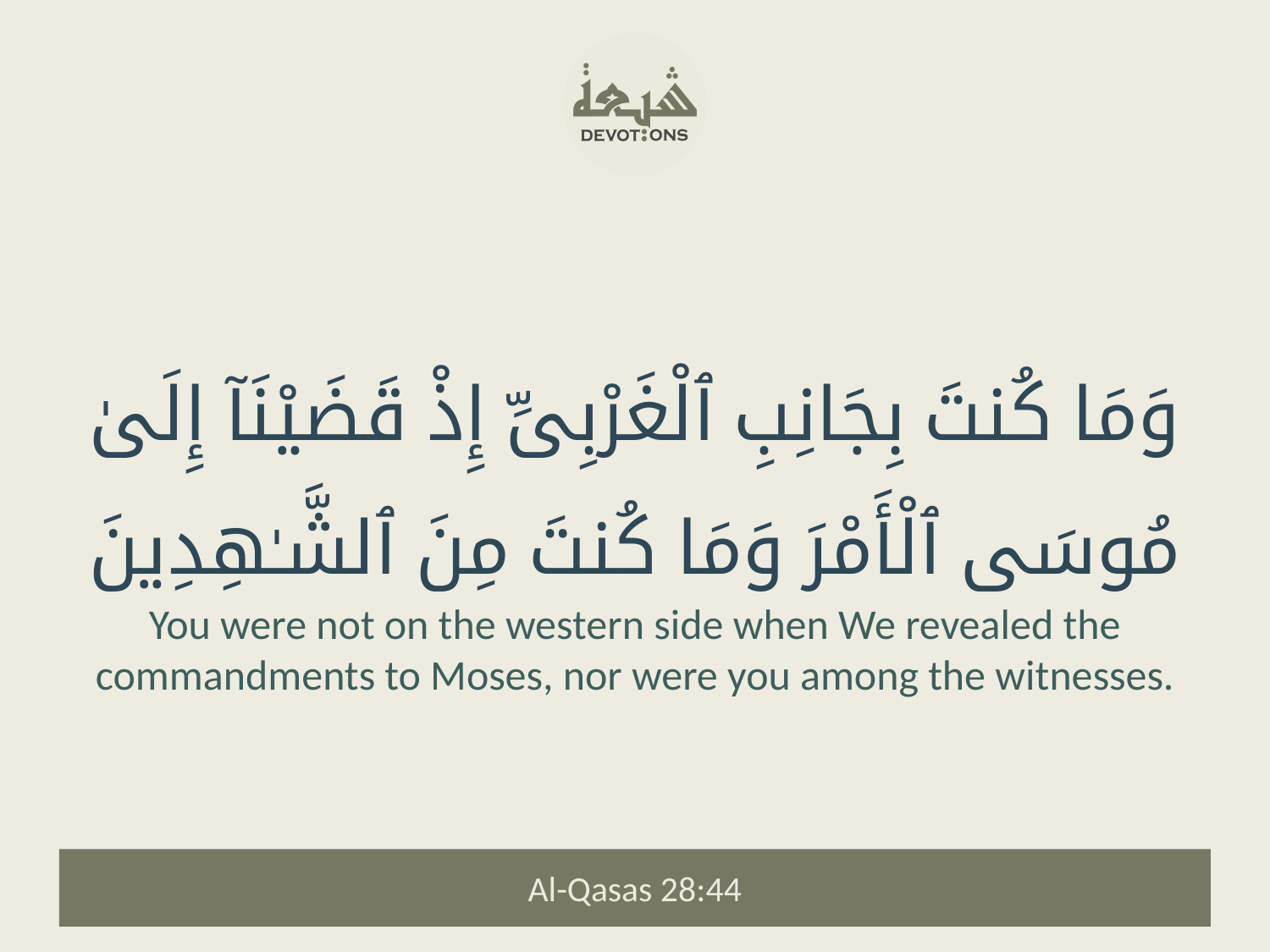

وَمَا كُنتَ بِجَانِبِ ٱلْغَرْبِىِّ إِذْ قَضَيْنَآ إِلَىٰ مُوسَى ٱلْأَمْرَ وَمَا كُنتَ مِنَ ٱلشَّـٰهِدِينَ
You were not on the western side when We revealed the commandments to Moses, nor were you among the witnesses.
Al-Qasas 28:44